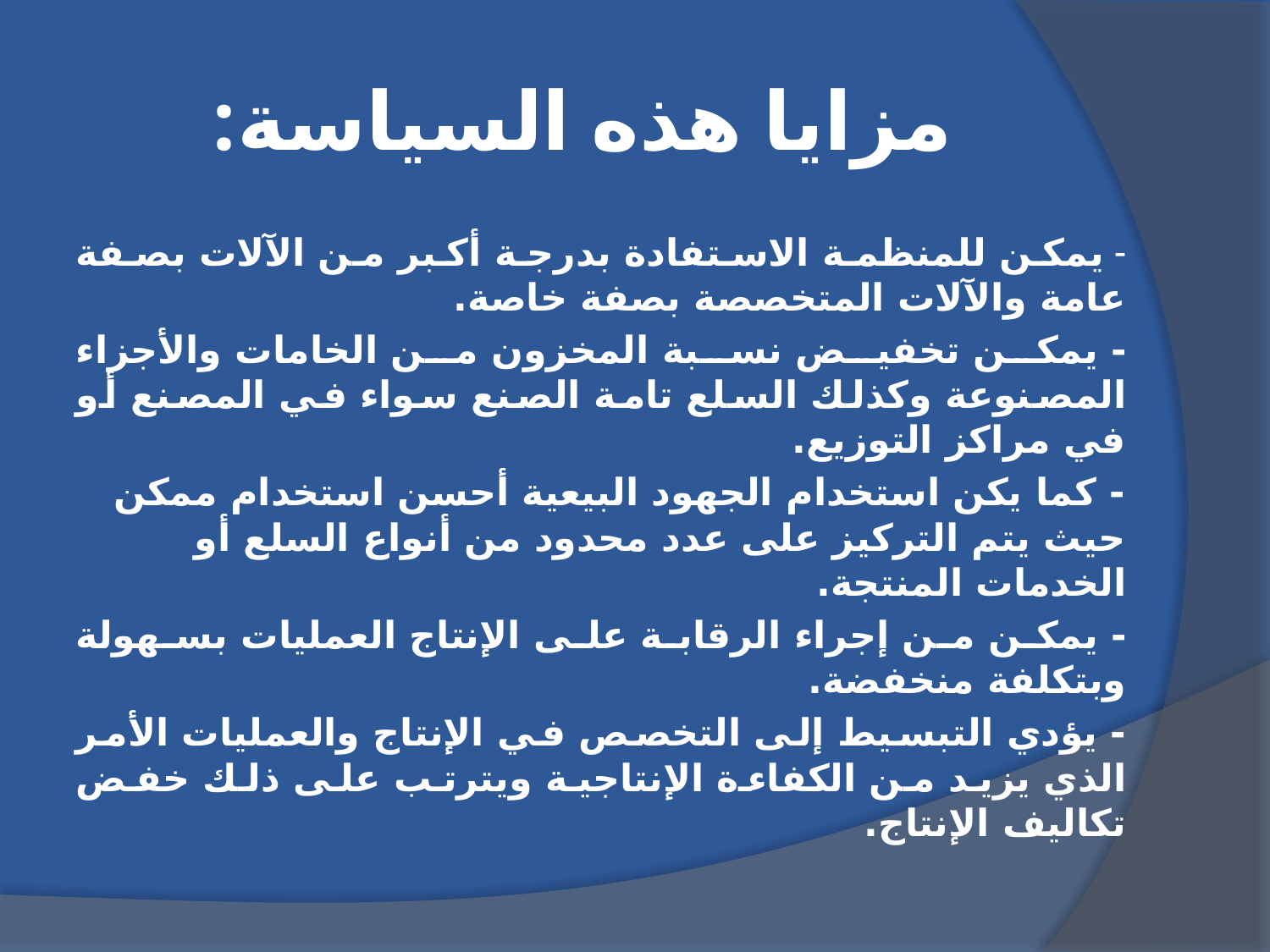

# مزايا هذه السياسة:
- يمكن للمنظمة الاستفادة بدرجة أكبر من الآلات بصفة عامة والآلات المتخصصة بصفة خاصة.
- يمكن تخفيض نسبة المخزون من الخامات والأجزاء المصنوعة وكذلك السلع تامة الصنع سواء في المصنع أو في مراكز التوزيع.
- كما يكن استخدام الجهود البيعية أحسن استخدام ممكن حيث يتم التركيز على عدد محدود من أنواع السلع أو الخدمات المنتجة.
- يمكن من إجراء الرقابة على الإنتاج العمليات بسهولة وبتكلفة منخفضة.
- يؤدي التبسيط إلى التخصص في الإنتاج والعمليات الأمر الذي يزيد من الكفاءة الإنتاجية ويترتب على ذلك خفض تكاليف الإنتاج.